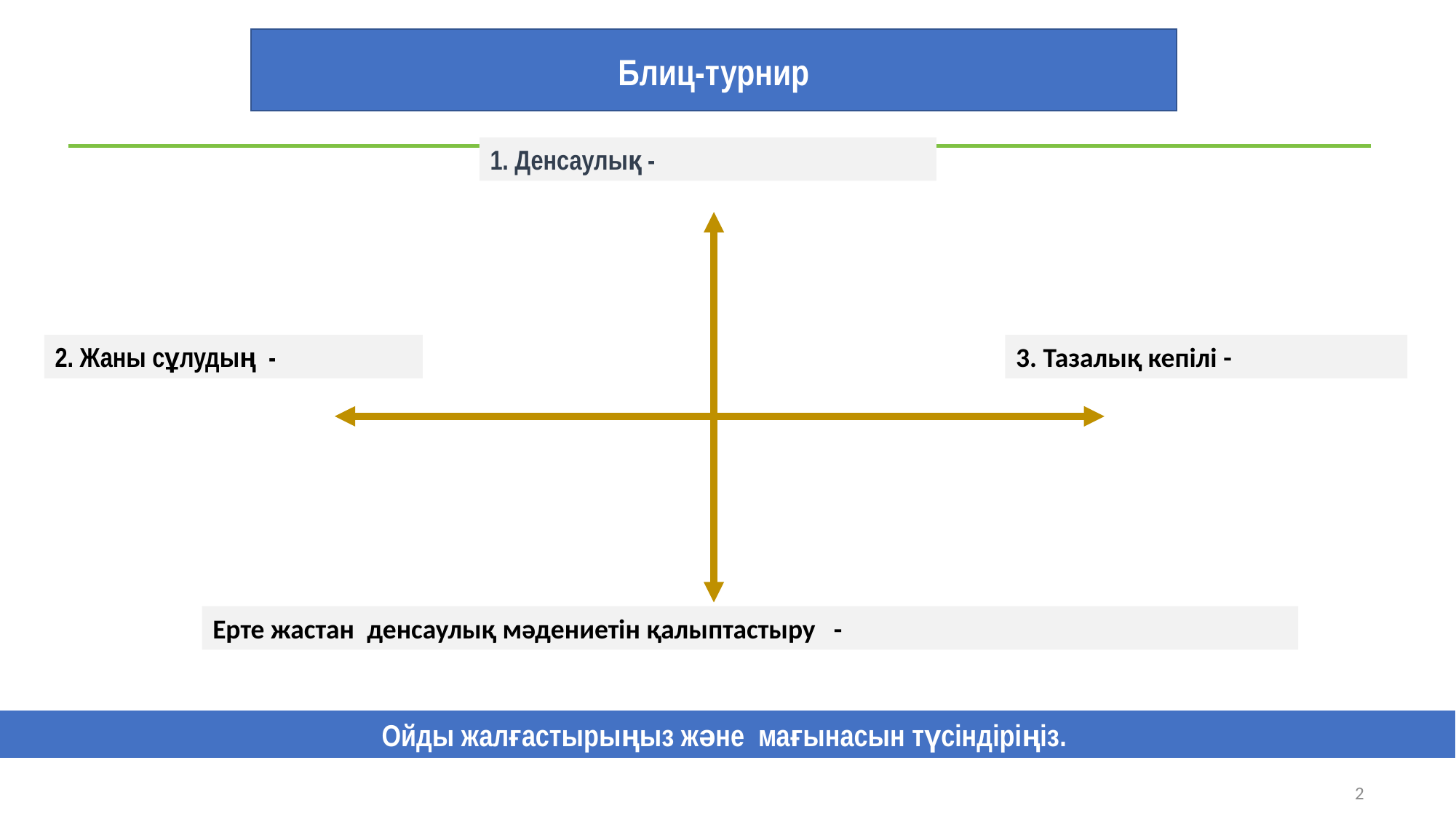

Блиц-турнир
1. Денсаулық -
2. Жаны сұлудың  -
3. Тазалық кепілі -
Ерте жастан  денсаулық мәдениетін қалыптастыру   -
Ойды жалғастырыңыз және  мағынасын түсіндіріңіз.
2